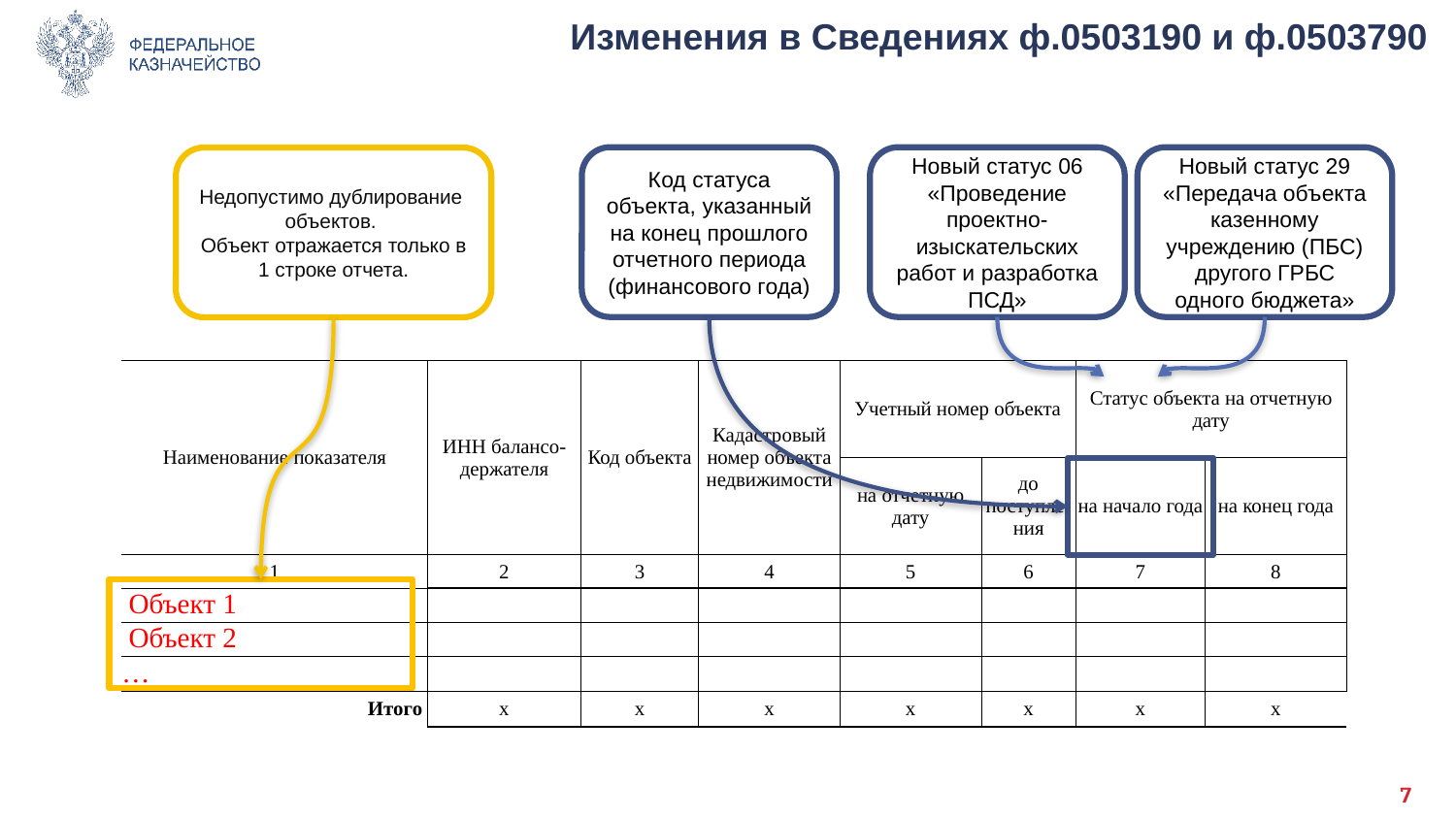

Изменения в Сведениях ф.0503190 и ф.0503790

Код статуса объекта, указанный на конец прошлого отчетного периода (финансового года)
Новый статус 06 «Проведение проектно-изыскательских работ и разработка ПСД»
Новый статус 29 «Передача объекта казенному учреждению (ПБС) другого ГРБС одного бюджета»
Недопустимо дублирование  объектов.
Объект отражается только в 1 строке отчета.
| Наименование показателя | ИНН балансо-держателя | Код объекта | Кадастровый номер объекта недвижимости | Учетный номер объекта |  | Статус объекта на отчетную дату |  |
| --- | --- | --- | --- | --- | --- | --- | --- |
|  |  |  |  | на отчетную дату | до поступле-ния | на начало года | на конец года |
| 1 | 2 | 3 | 4 | 5 | 6 | 7 | 8 |
| Объект 1 |  |  |  |  |  |  |  |
| Объект 2 |  |  |  |  |  |  |  |
| … |  |  |  |  |  |  |  |
| Итого | х | х | х | х | х | х | х |

7